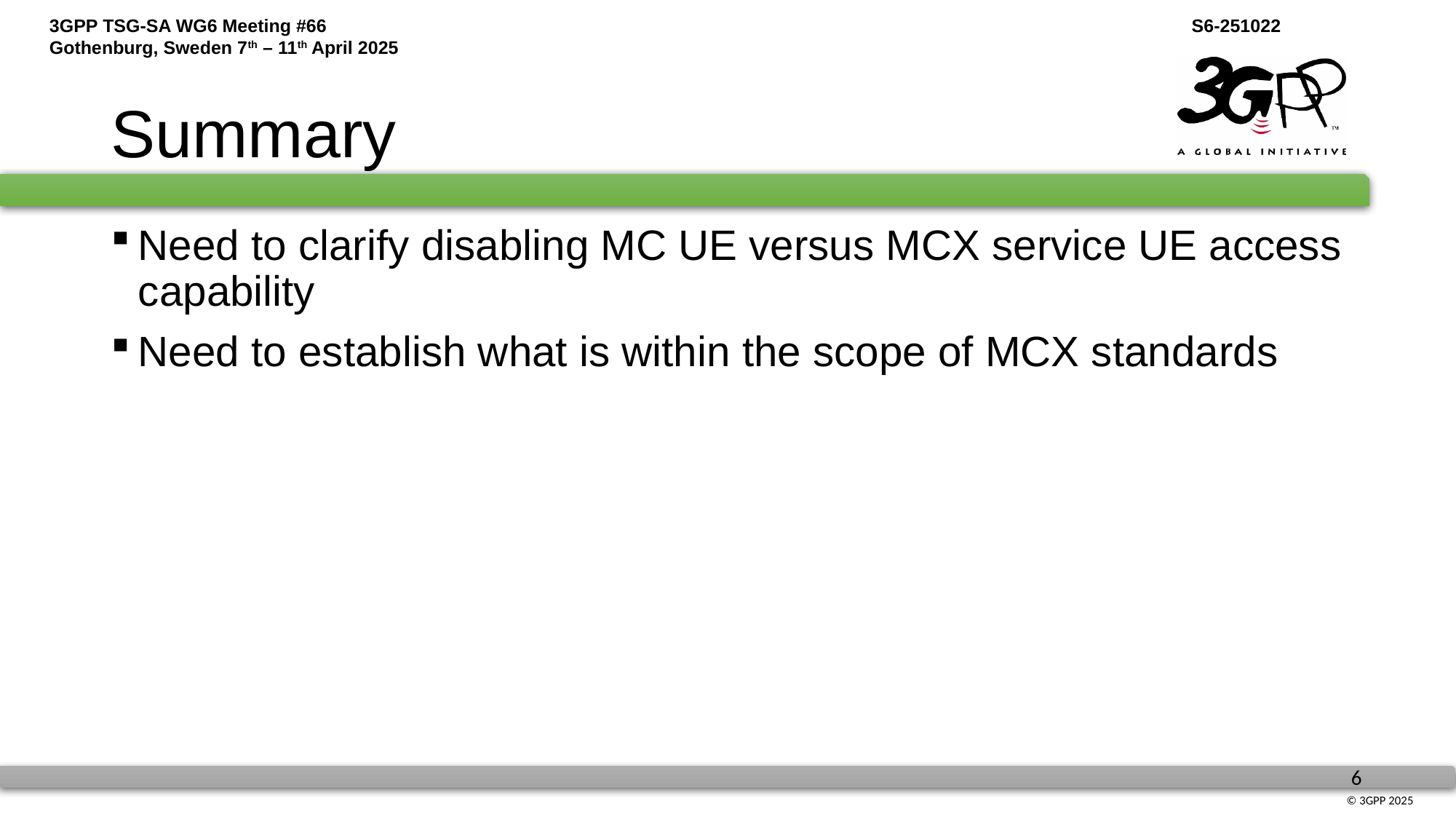

# Summary
Need to clarify disabling MC UE versus MCX service UE access capability
Need to establish what is within the scope of MCX standards